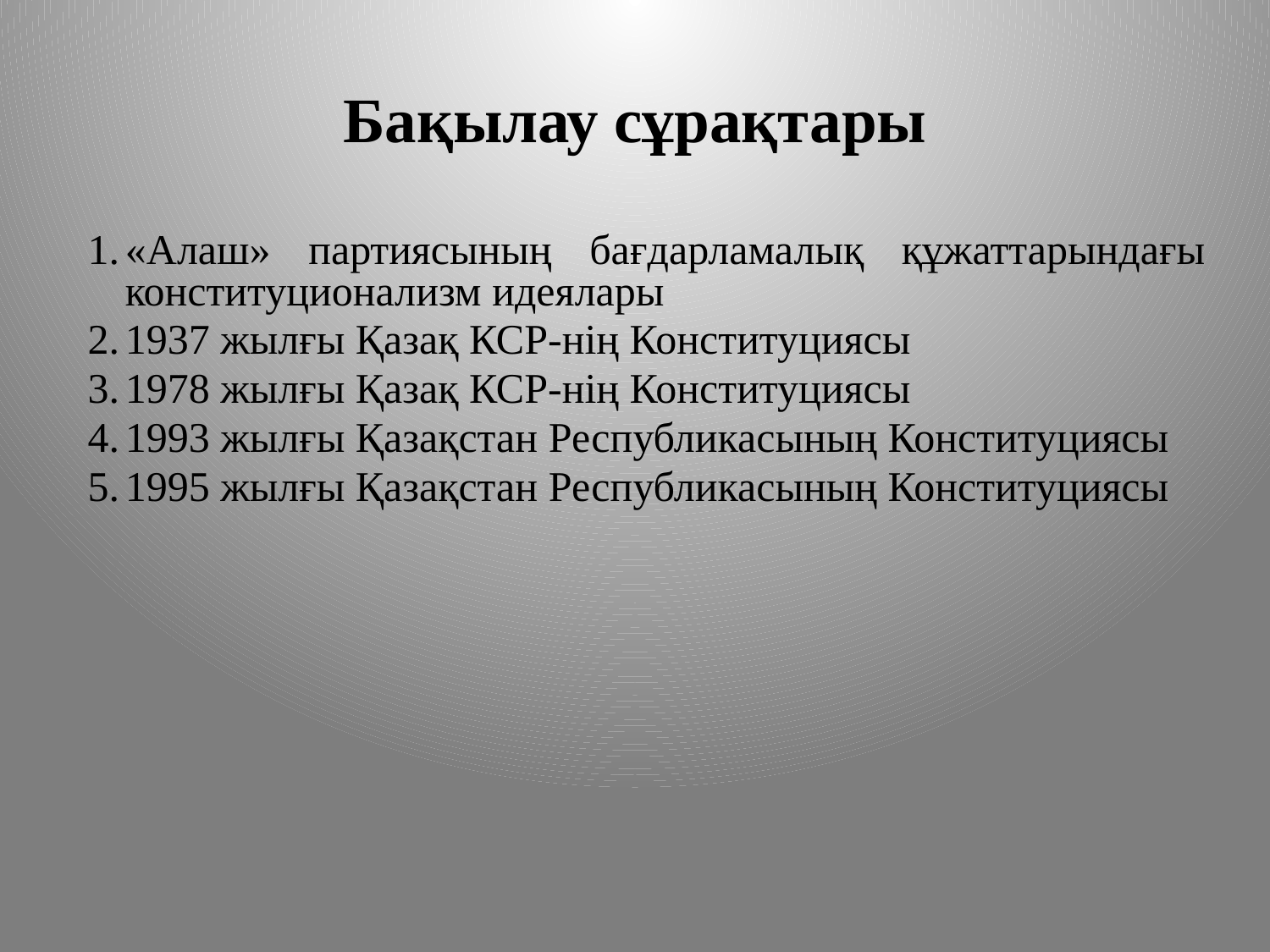

# Бақылау сұрақтары
«Алаш» партиясының бағдарламалық құжаттарындағы конституционализм идеялары
1937 жылғы Қазақ КСР-нің Конституциясы
1978 жылғы Қазақ КСР-нің Конституциясы
1993 жылғы Қазақстан Республикасының Конституциясы
1995 жылғы Қазақстан Республикасының Конституциясы